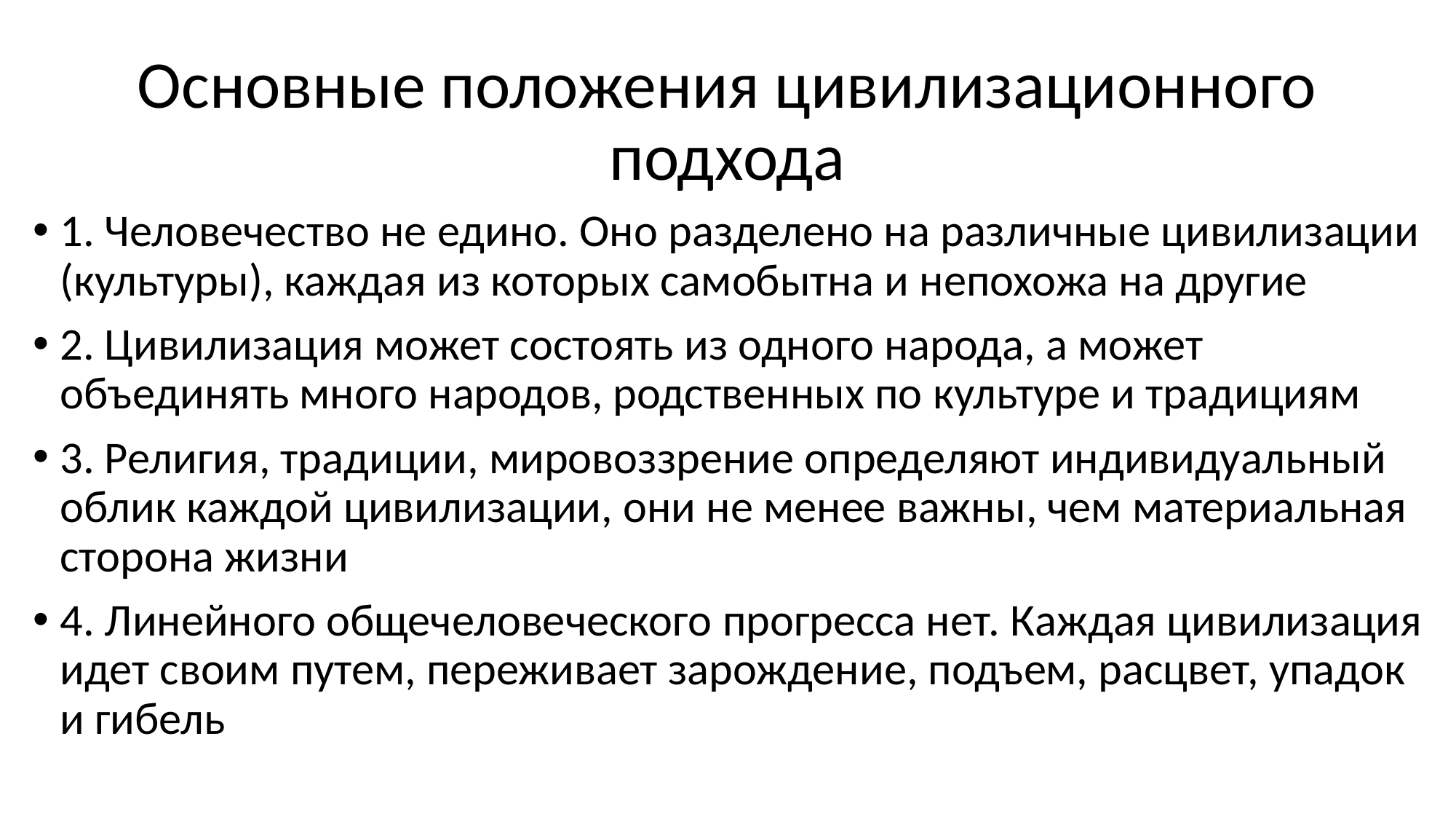

# Основные положения цивилизационного подхода
1. Человечество не едино. Оно разделено на различные цивилизации (культуры), каждая из которых самобытна и непохожа на другие
2. Цивилизация может состоять из одного народа, а может объединять много народов, родственных по культуре и традициям
3. Религия, традиции, мировоззрение определяют индивидуальный облик каждой цивилизации, они не менее важны, чем материальная сторона жизни
4. Линейного общечеловеческого прогресса нет. Каждая цивилизация идет своим путем, переживает зарождение, подъем, расцвет, упадок и гибель